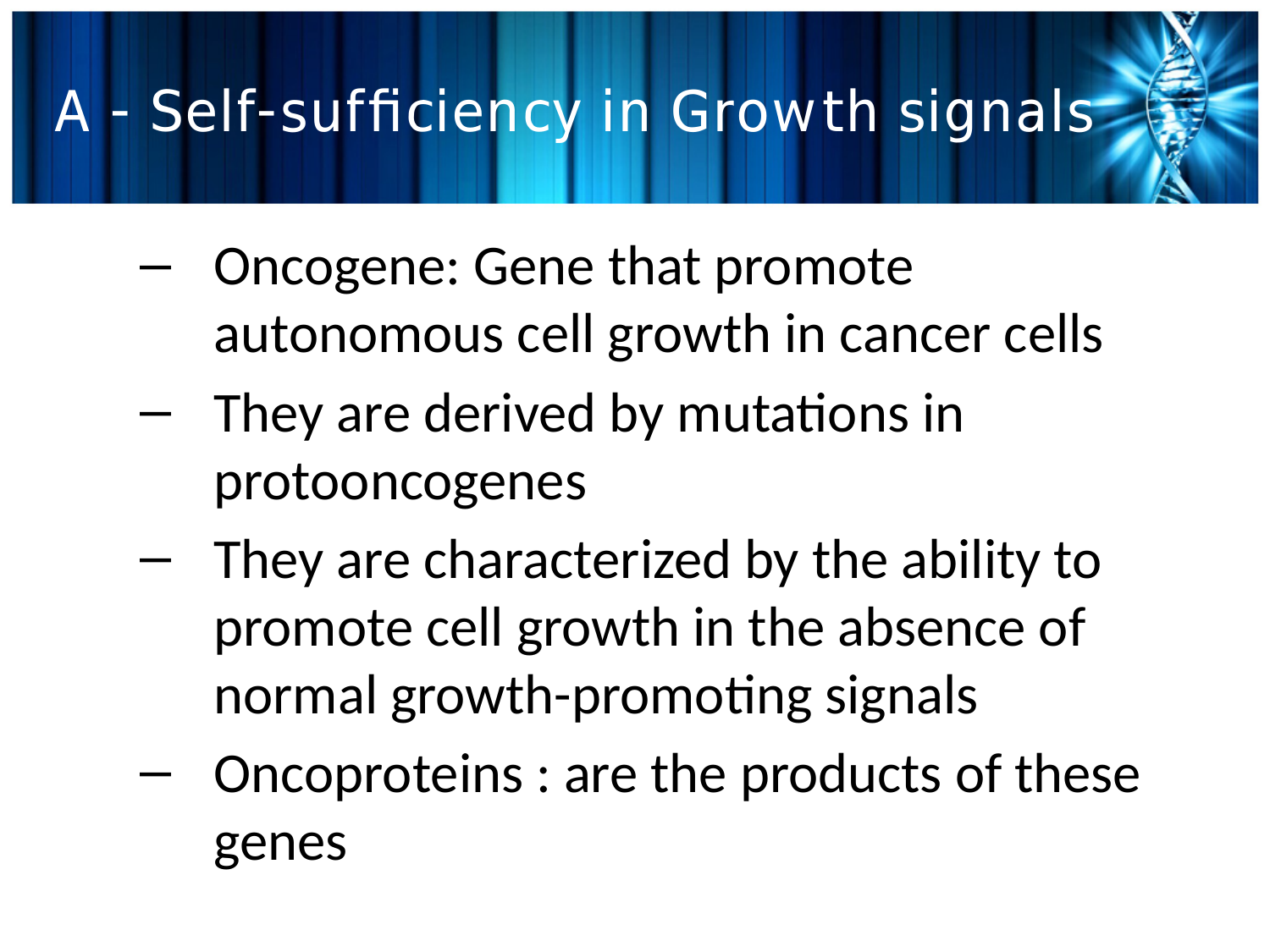

# A - Self-sufficiency in Growth signals
Oncogene: Gene that promote autonomous cell growth in cancer cells
They are derived by mutations in protooncogenes
They are characterized by the ability to promote cell growth in the absence of normal growth-promoting signals
Oncoproteins : are the products of these genes